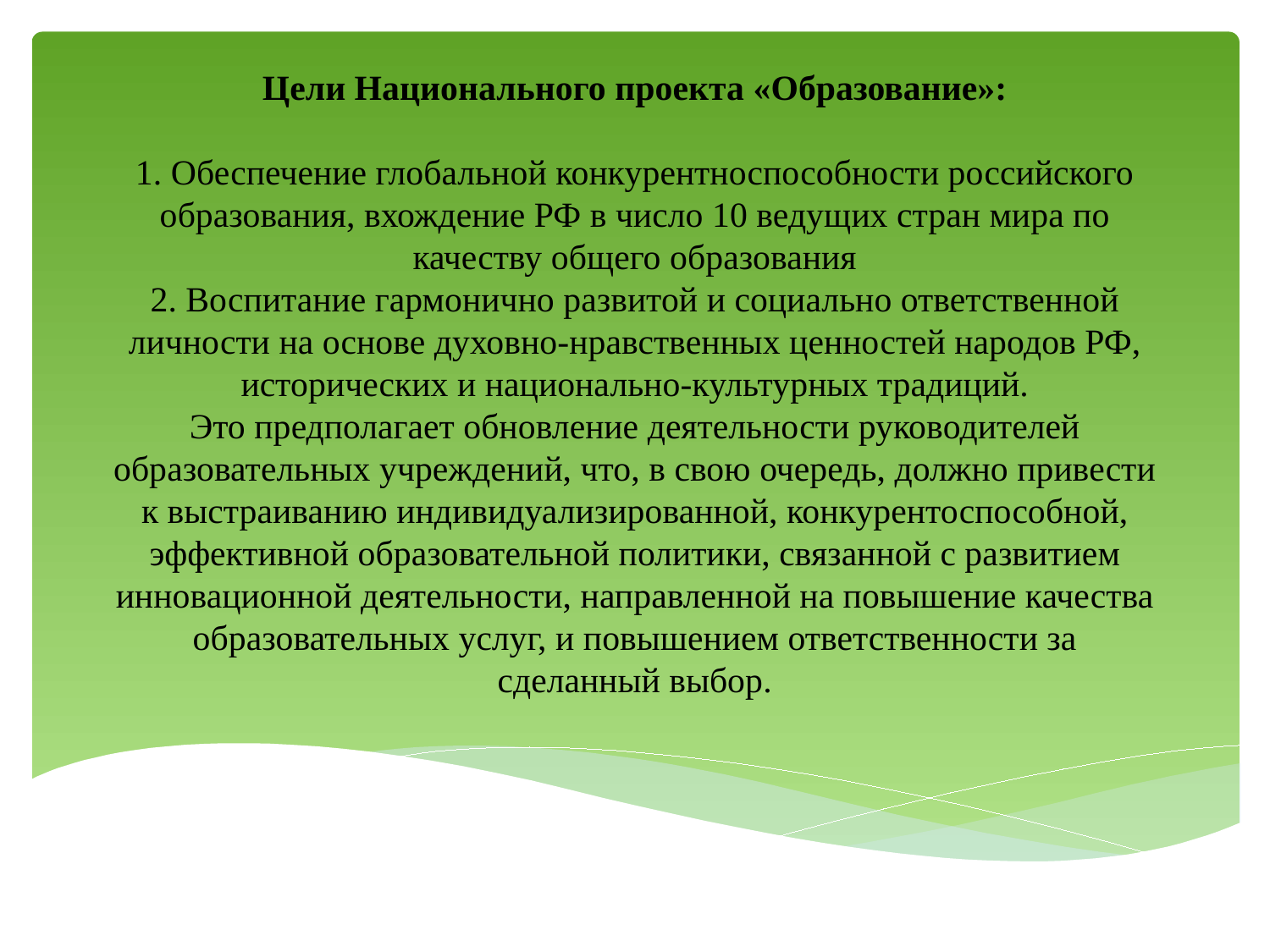

# Цели Национального проекта «Образование»: 1. Обеспечение глобальной конкурентноспособности российского образования, вхождение РФ в число 10 ведущих стран мира по качеству общего образования 2. Воспитание гармонично развитой и социально ответственной личности на основе духовно-нравственных ценностей народов РФ, исторических и национально-культурных традиций. Это предполагает обновление деятельности руководителей образовательных учреждений, что, в свою очередь, должно привести к выстраиванию индивидуализированной, конкурентоспособной, эффективной образовательной политики, связанной с развитием инновационной деятельности, направленной на повышение качества образовательных услуг, и повышением ответственности за сделанный выбор.